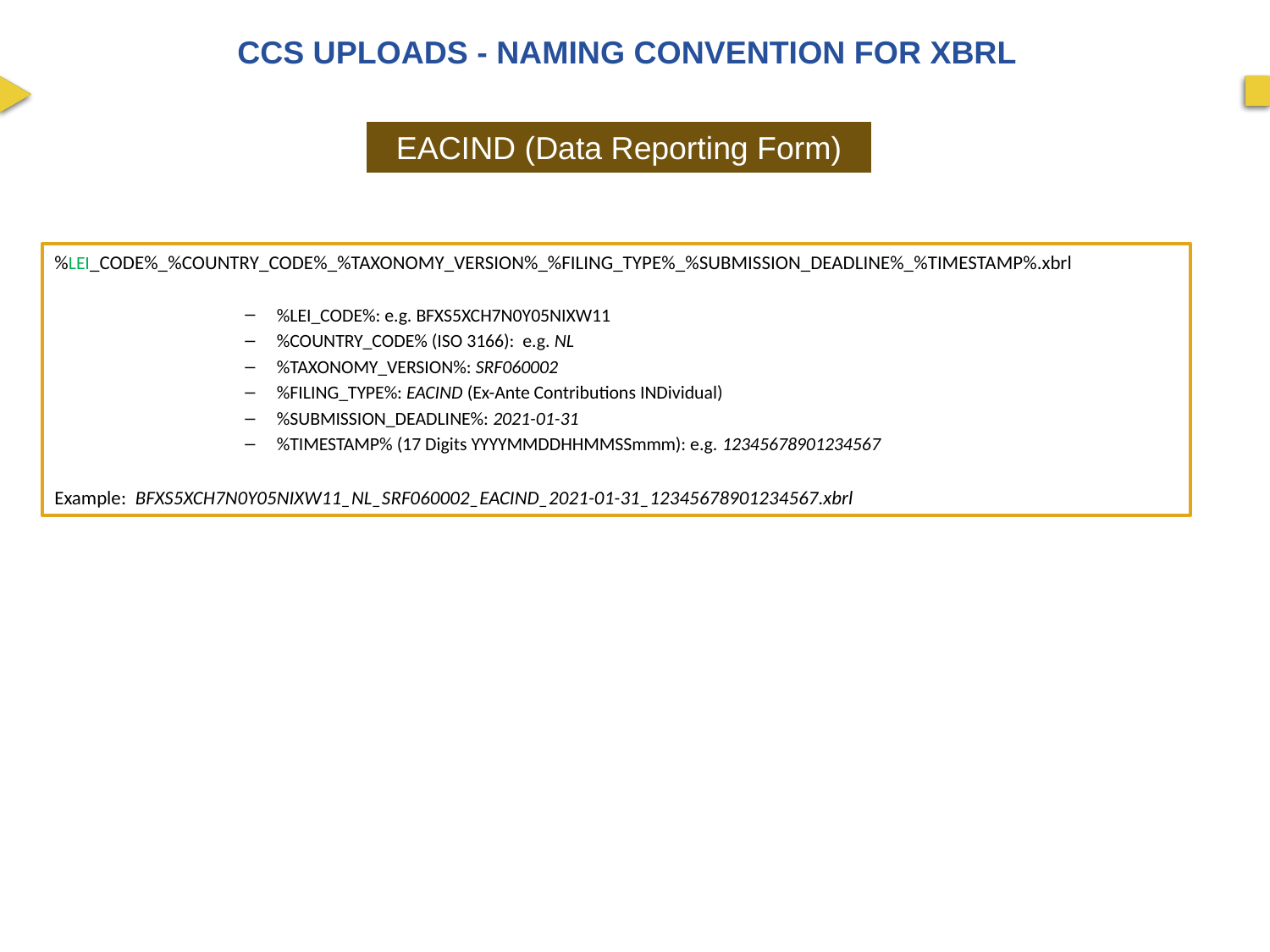

# CCS Uploads - Naming Convention For XBRL
EACIND (Data Reporting Form)
%LEI_CODE%_%COUNTRY_CODE%_%TAXONOMY_VERSION%_%FILING_TYPE%_%SUBMISSION_DEADLINE%_%TIMESTAMP%.xbrl

%LEI_CODE%: e.g. BFXS5XCH7N0Y05NIXW11
%COUNTRY_CODE% (ISO 3166):  e.g. NL
%TAXONOMY_VERSION%: SRF060002
%FILING_TYPE%: EACIND (Ex-Ante Contributions INDividual)
%SUBMISSION_DEADLINE%: 2021-01-31
%TIMESTAMP% (17 Digits YYYYMMDDHHMMSSmmm): e.g. 12345678901234567

Example:  BFXS5XCH7N0Y05NIXW11_NL_SRF060002_EACIND_2021-01-31_12345678901234567.xbrl
INTRODUCE CMGT